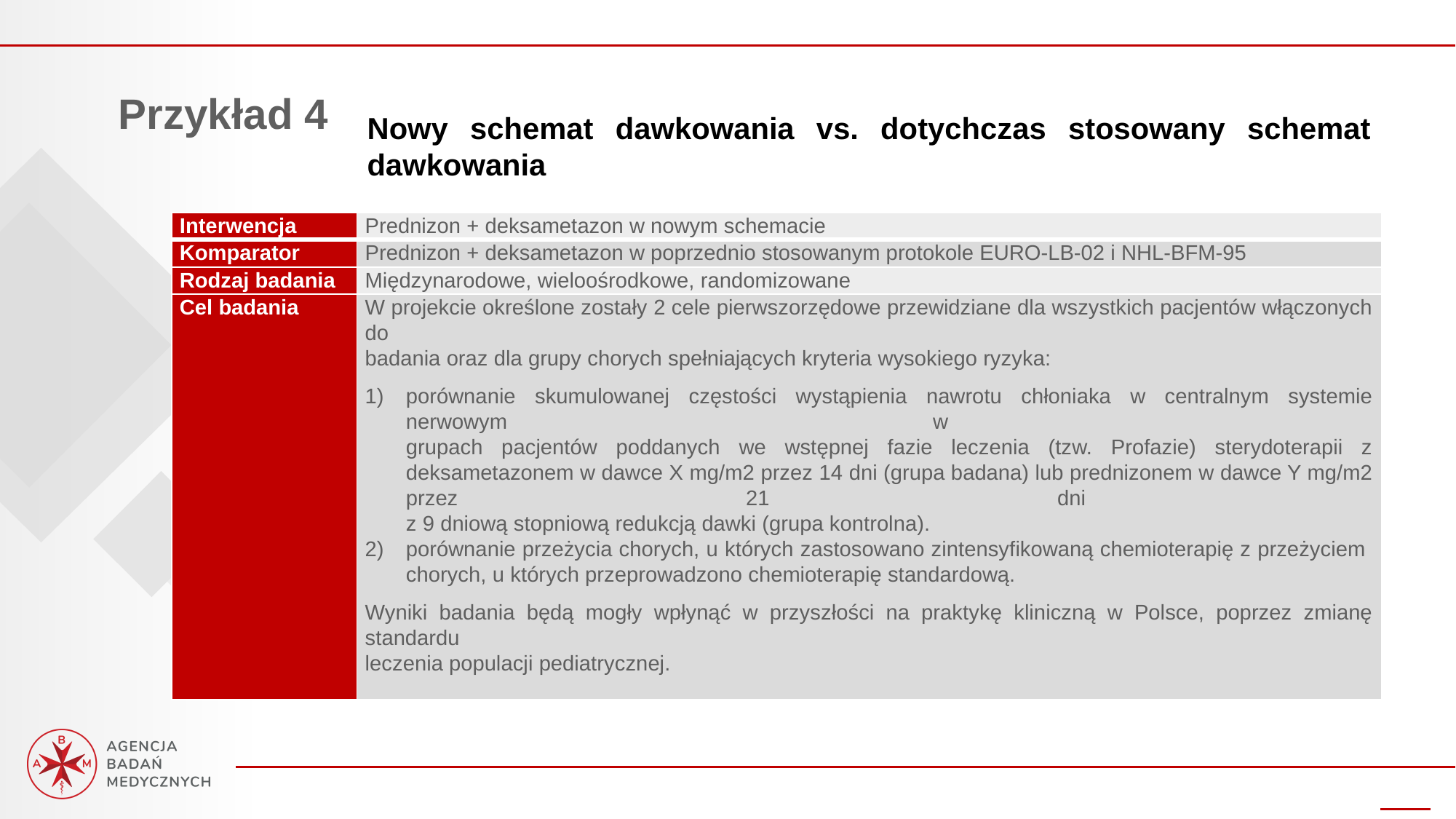

Przykład 4
Nowy schemat dawkowania vs. dotychczas stosowany schemat dawkowania

| Interwencja | Prednizon + deksametazon w nowym schemacie |
| --- | --- |
| Komparator | Prednizon + deksametazon w poprzednio stosowanym protokole EURO-LB-02 i NHL-BFM-95 |
| Rodzaj badania | Międzynarodowe, wieloośrodkowe, randomizowane |
| Cel badania | W projekcie określone zostały 2 cele pierwszorzędowe przewidziane dla wszystkich pacjentów włączonych do badania oraz dla grupy chorych spełniających kryteria wysokiego ryzyka: porównanie skumulowanej częstości wystąpienia nawrotu chłoniaka w centralnym systemie nerwowym w grupach pacjentów poddanych we wstępnej fazie leczenia (tzw. Profazie) sterydoterapii z deksametazonem w dawce X mg/m2 przez 14 dni (grupa badana) lub prednizonem w dawce Y mg/m2 przez 21 dni z 9 dniową stopniową redukcją dawki (grupa kontrolna). porównanie przeżycia chorych, u których zastosowano zintensyfikowaną chemioterapię z przeżyciem chorych, u których przeprowadzono chemioterapię standardową. Wyniki badania będą mogły wpłynąć w przyszłości na praktykę kliniczną w Polsce, poprzez zmianę standardu leczenia populacji pediatrycznej. |